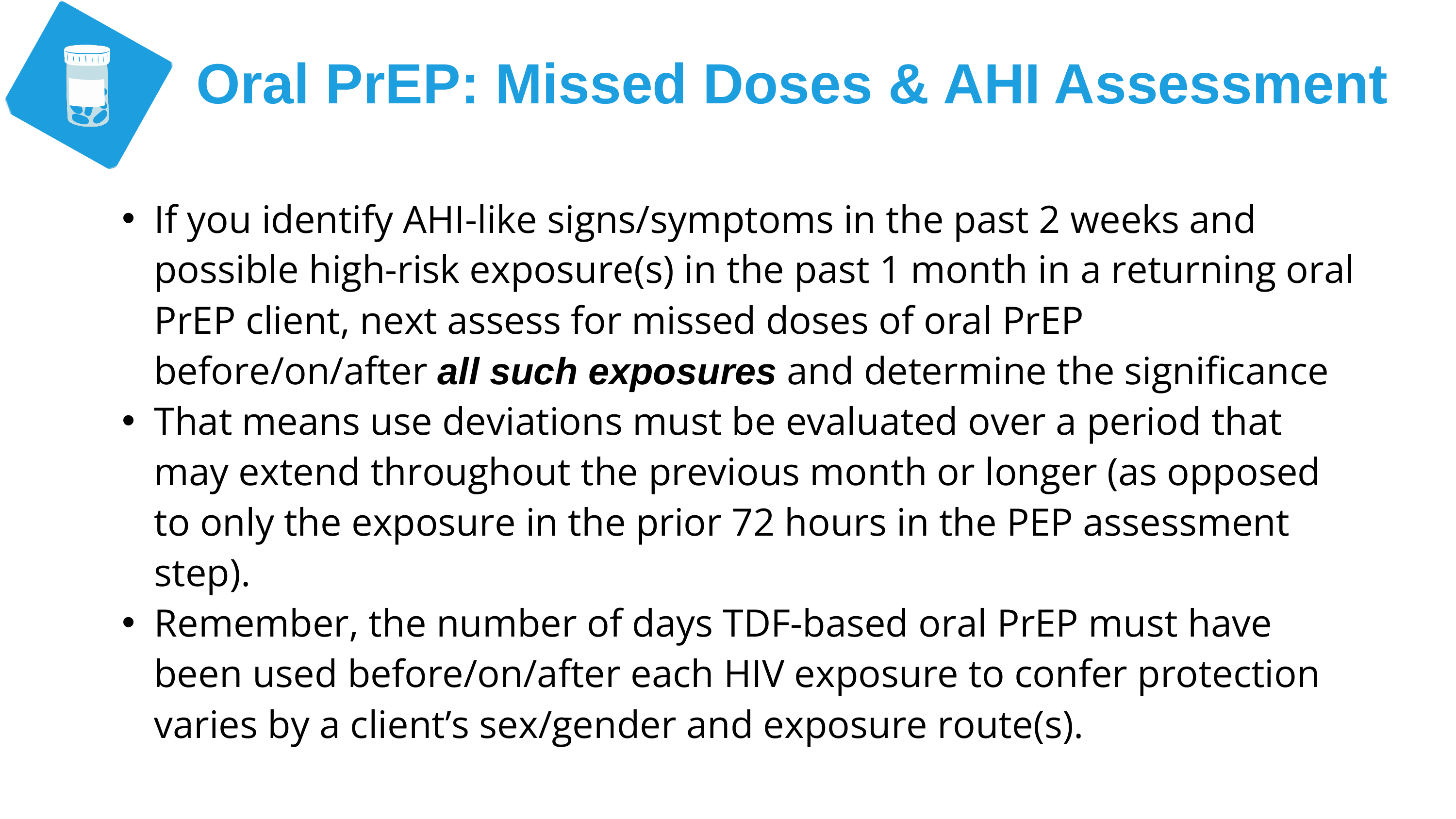

Oral PrEP: Missed Doses & AHI Assessment
If you identify AHI-like signs/symptoms in the past 2 weeks and possible high-risk exposure(s) in the past 1 month in a returning oral PrEP client, next assess for missed doses of oral PrEP before/on/after all such exposures and determine the significance
That means use deviations must be evaluated over a period that may extend throughout the previous month or longer (as opposed to only the exposure in the prior 72 hours in the PEP assessment step).
Remember, the number of days TDF-based oral PrEP must have been used before/on/after each HIV exposure to confer protection varies by a client’s sex/gender and exposure route(s).